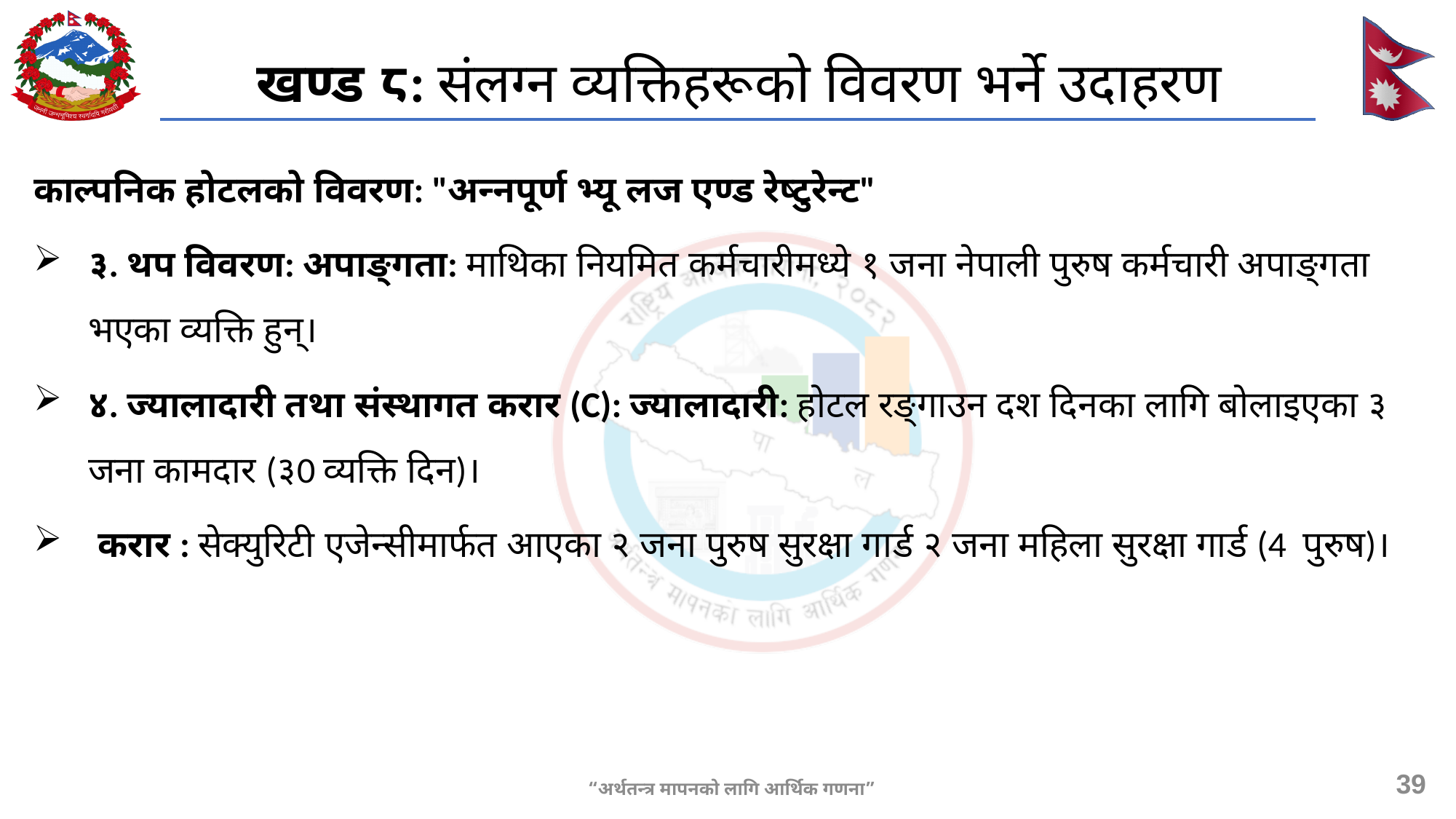

खण्ड ८: संलग्न व्यक्तिहरूको विवरण भर्ने उदाहरण
काल्पनिक होटलको विवरण: "अन्नपूर्ण भ्यू लज एण्ड रेष्टुरेन्ट"
३. थप विवरण: अपाङ्गता: माथिका नियमित कर्मचारीमध्ये १ जना नेपाली पुरुष कर्मचारी अपाङ्गता भएका व्यक्ति हुन्।
४. ज्यालादारी तथा संस्थागत करार (C): ज्यालादारी: होटल रङ्गाउन दश दिनका लागि बोलाइएका ३ जना कामदार (३0 व्यक्ति दिन)।
 करार : सेक्युरिटी एजेन्सीमार्फत आएका २ जना पुरुष सुरक्षा गार्ड २ जना महिला सुरक्षा गार्ड (4  पुरुष)।
39
“अर्थतन्त्र मापनको लागि आर्थिक गणना”